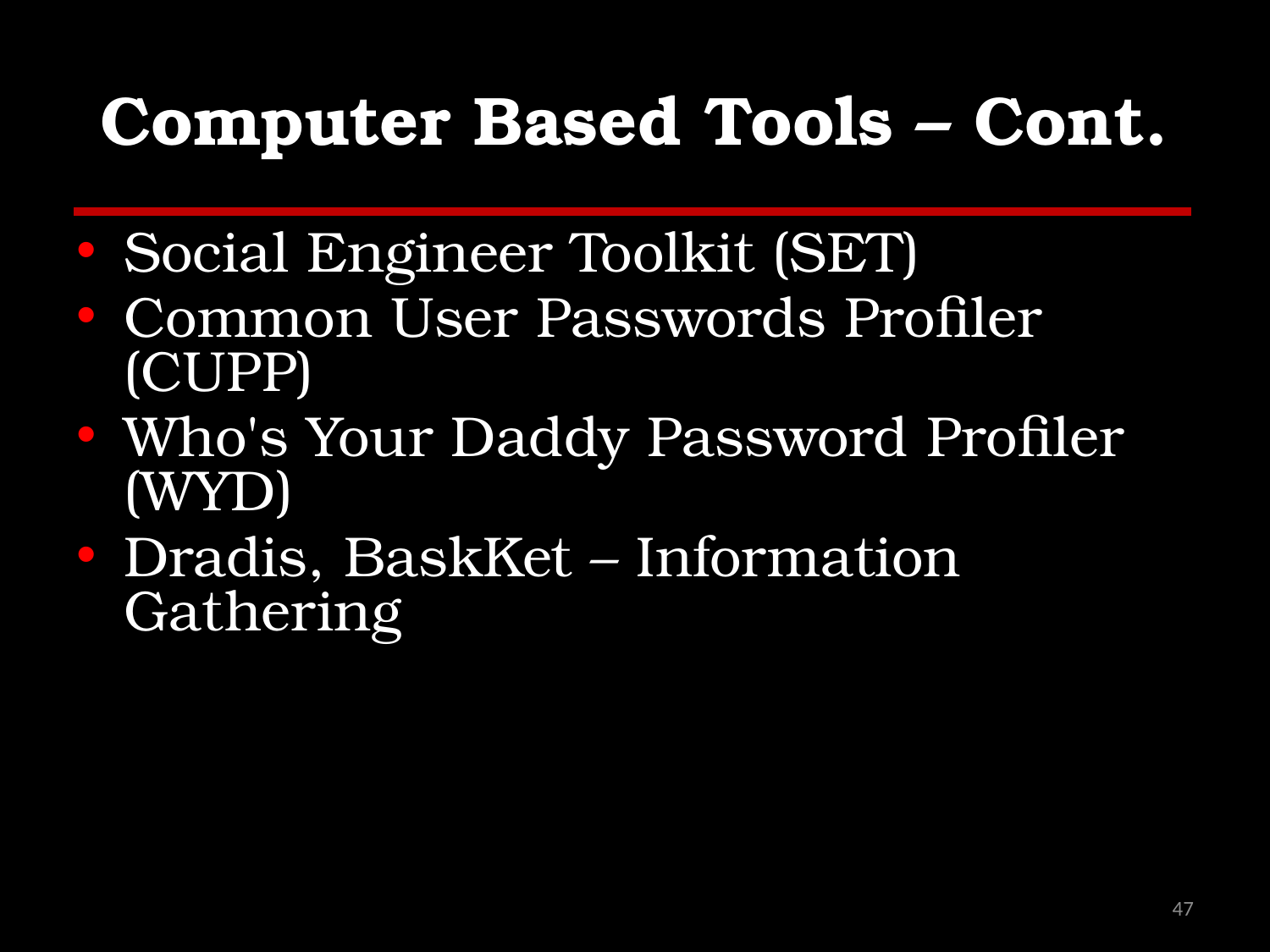

# Computer Based Tools – Cont.
Social Engineer Toolkit (SET)
Common User Passwords Profiler (CUPP)
Who's Your Daddy Password Profiler (WYD)
Dradis, BaskKet – Information Gathering

47